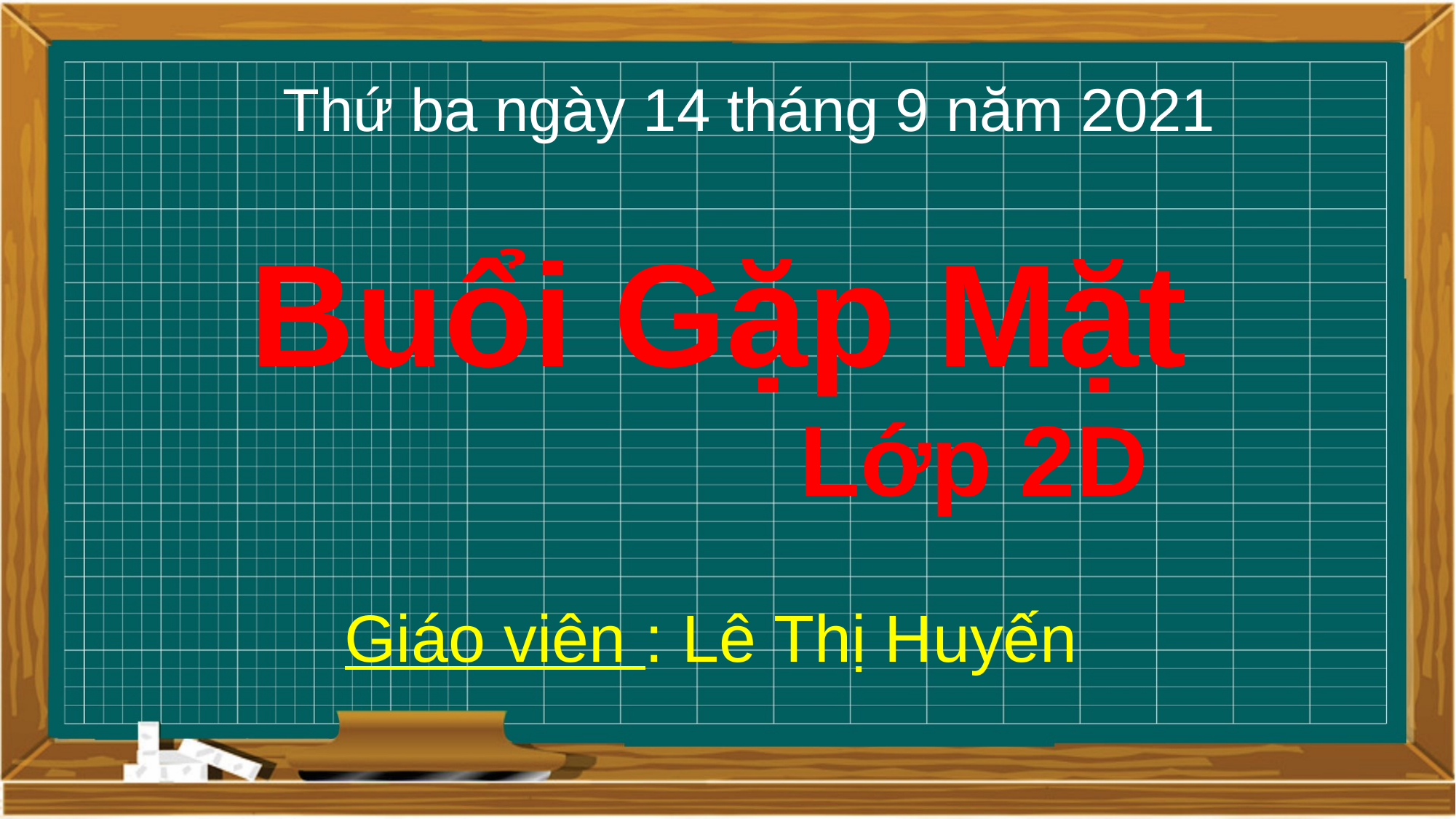

Thứ ba ngày 14 tháng 9 năm 2021
   Buổi Gặp Mặt
                       Lớp 2D

          Giáo viên : Lê Thị Huyến